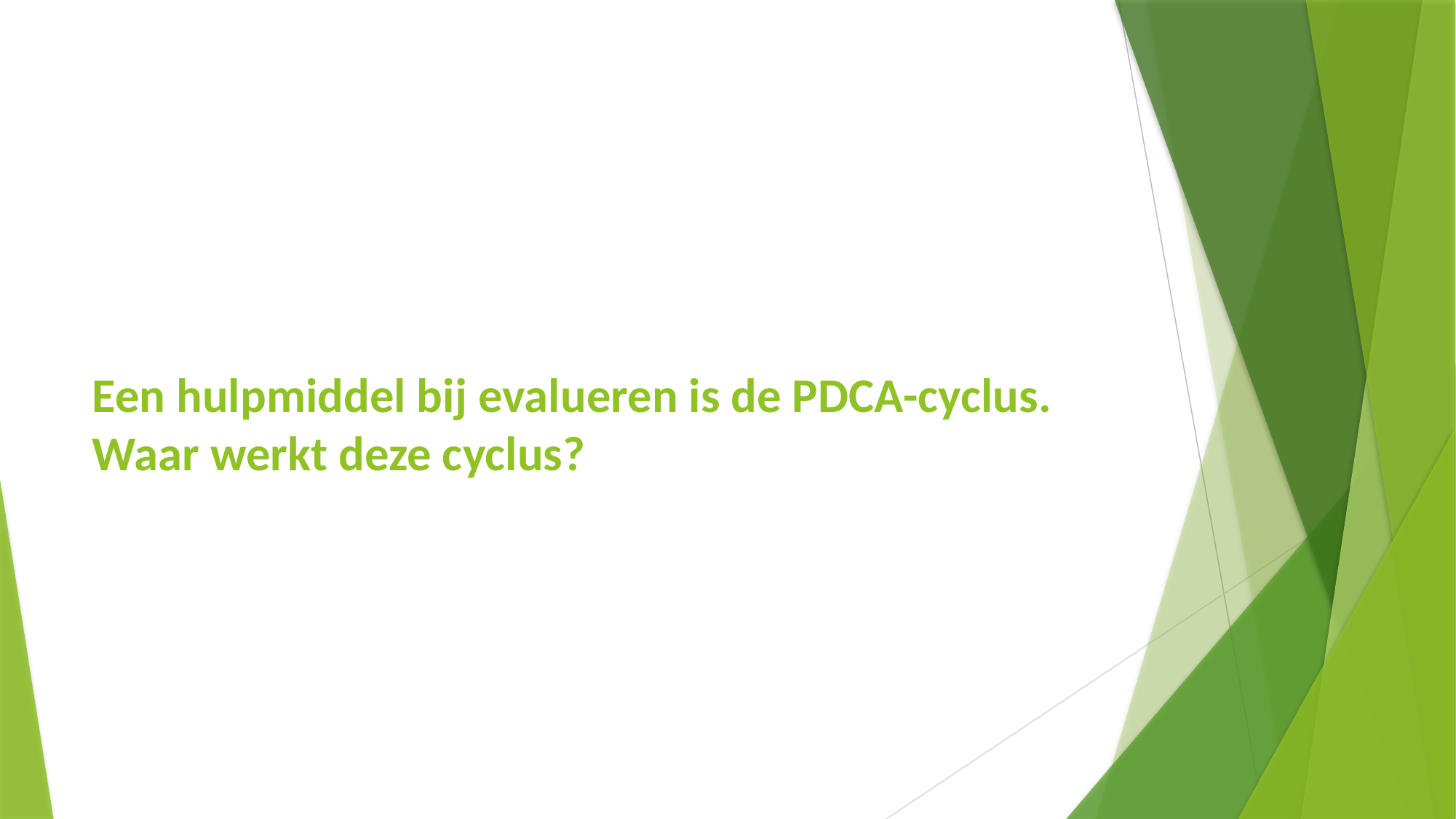

Een hulpmiddel bij evalueren is de PDCA-cyclus. Waar werkt deze cyclus?